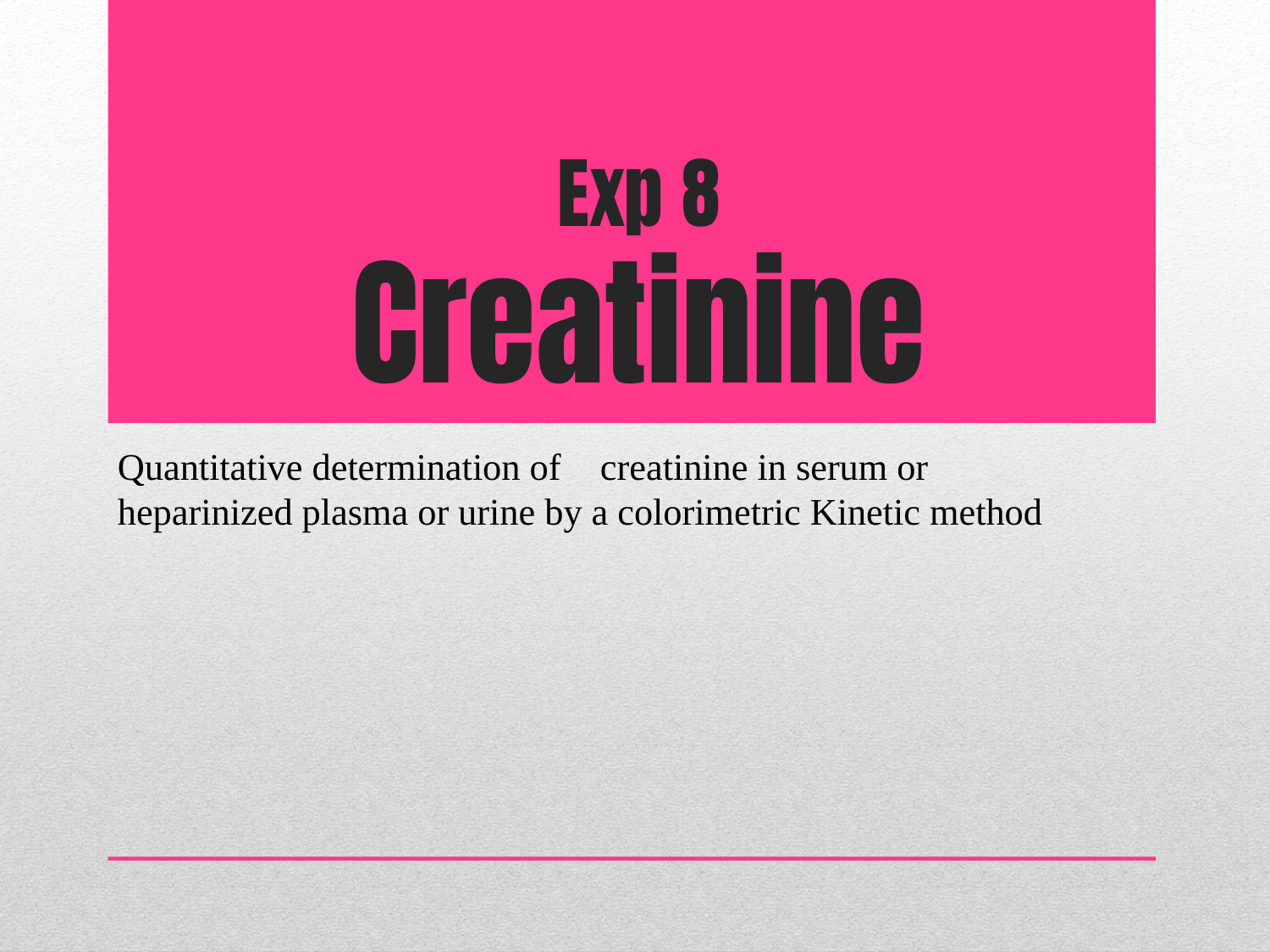

# Exp 8 Creatinine
Quantitative determination of	creatinine in serum or heparinized plasma or urine by a colorimetric Kinetic method